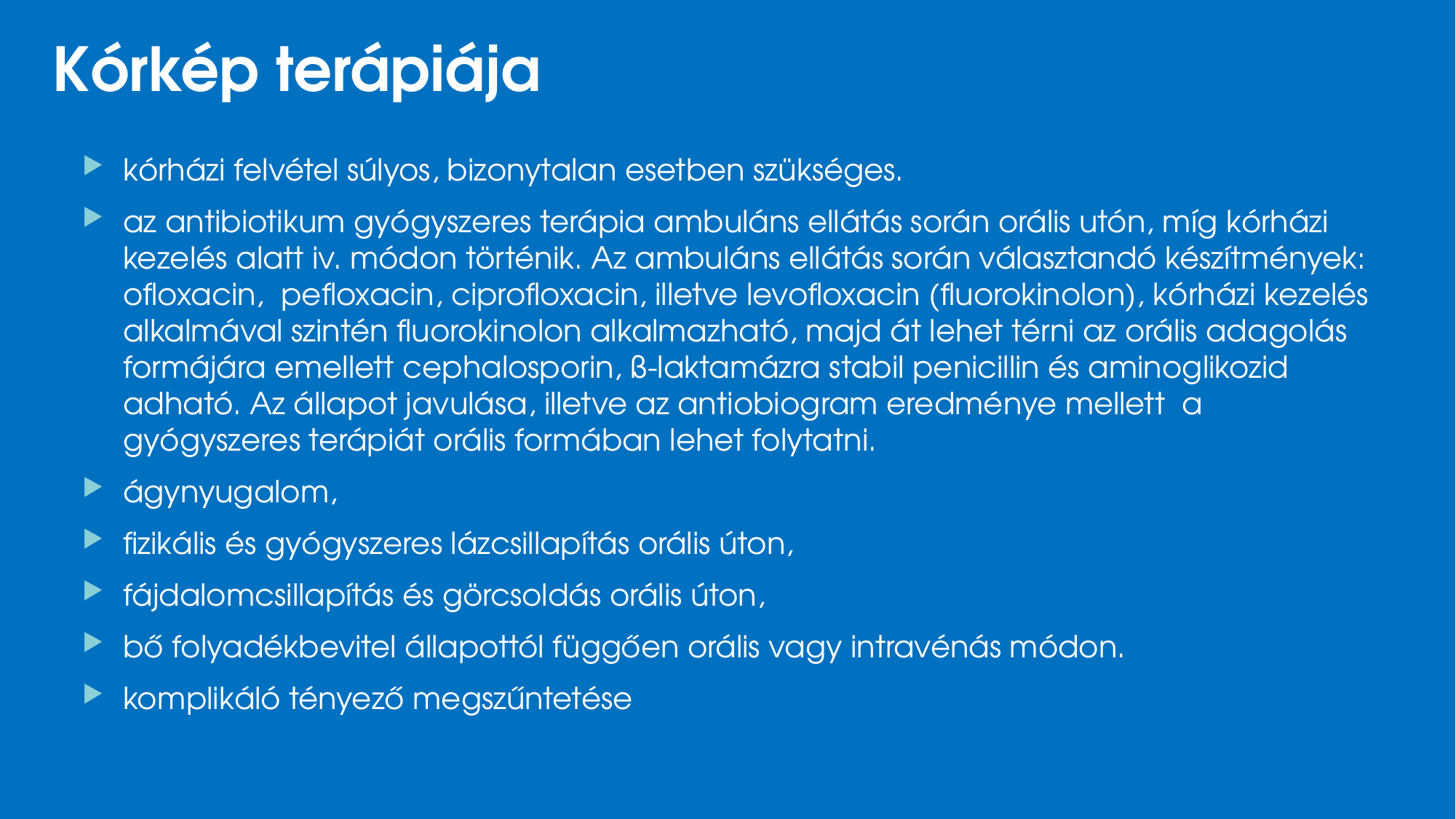

# Kórkép terápiája
kórházi felvétel súlyos, bizonytalan esetben szükséges.
az antibiotikum gyógyszeres terápia ambuláns ellátás során orális utón, míg kórházi kezelés alatt iv. módon történik. Az ambuláns ellátás során választandó készítmények: ofloxacin,  pefloxacin, ciprofloxacin, illetve levofloxacin (fluorokinolon), kórházi kezelés alkalmával szintén fluorokinolon alkalmazható, majd át lehet térni az orális adagolás formájára emellett cephalosporin, ß-laktamázra stabil penicillin és aminoglikozid adható. Az állapot javulása, illetve az antiobiogram eredménye mellett  a gyógyszeres terápiát orális formában lehet folytatni.
ágynyugalom,
fizikális és gyógyszeres lázcsillapítás orális úton,
fájdalomcsillapítás és görcsoldás orális úton,
bő folyadékbevitel állapottól függően orális vagy intravénás módon.
komplikáló tényező megszűntetése